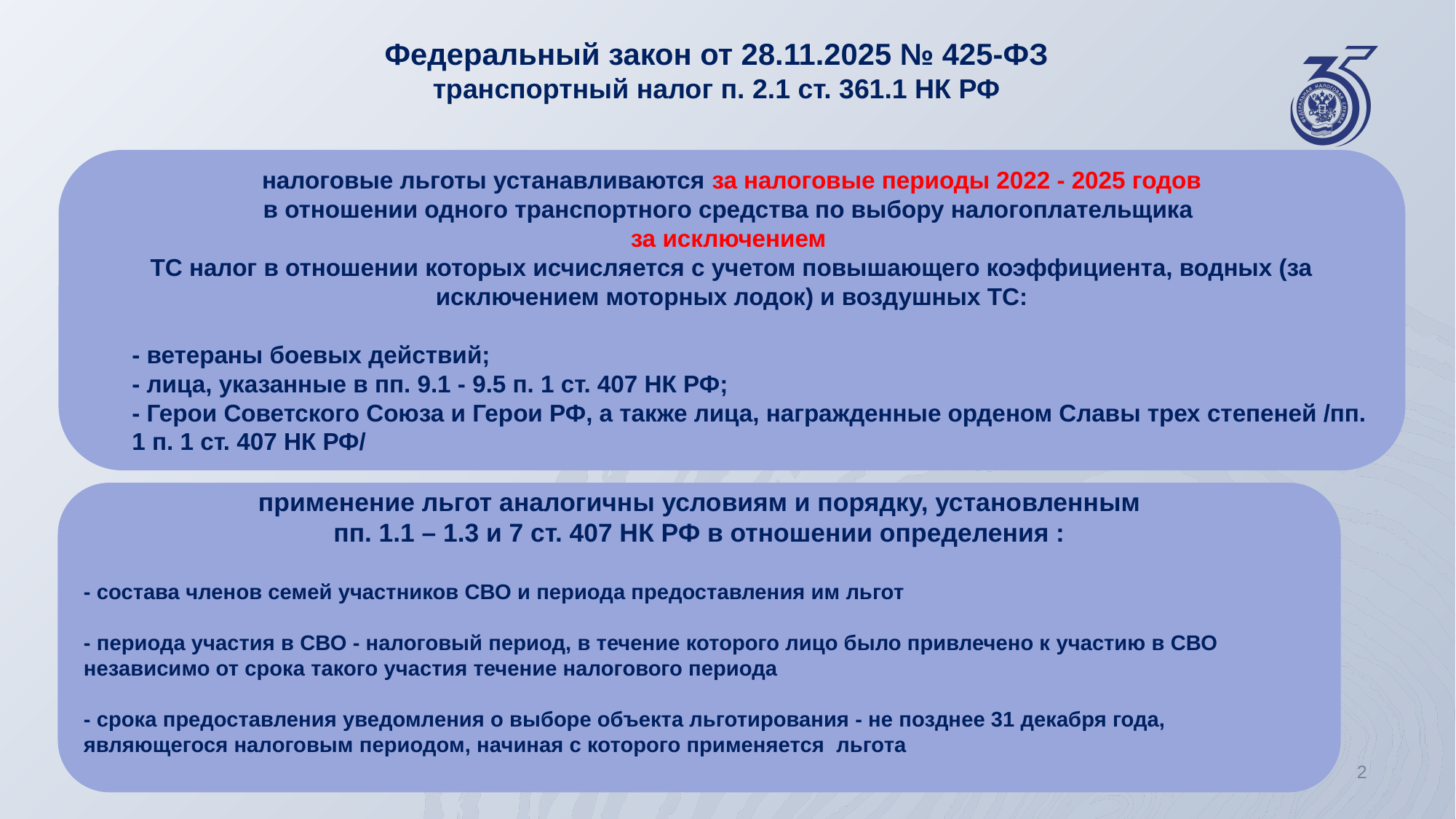

Федеральный закон от 28.11.2025 № 425-ФЗ
транспортный налог п. 2.1 ст. 361.1 НК РФ
налоговые льготы устанавливаются за налоговые периоды 2022 - 2025 годов
в отношении одного транспортного средства по выбору налогоплательщика
за исключением
ТС налог в отношении которых исчисляется с учетом повышающего коэффициента, водных (за исключением моторных лодок) и воздушных ТС:

- ветераны боевых действий;
- лица, указанные в пп. 9.1 - 9.5 п. 1 ст. 407 НК РФ;
- Герои Советского Союза и Герои РФ, а также лица, награжденные орденом Славы трех степеней /пп. 1 п. 1 ст. 407 НК РФ/

применение льгот аналогичны условиям и порядку, установленным
пп. 1.1 – 1.3 и 7 ст. 407 НК РФ в отношении определения :

- состава членов семей участников СВО и периода предоставления им льгот

- периода участия в СВО - налоговый период, в течение которого лицо было привлечено к участию в СВО независимо от срока такого участия течение налогового периода

- срока предоставления уведомления о выборе объекта льготирования - не позднее 31 декабря года, являющегося налоговым периодом, начиная с которого применяется  льгота

2